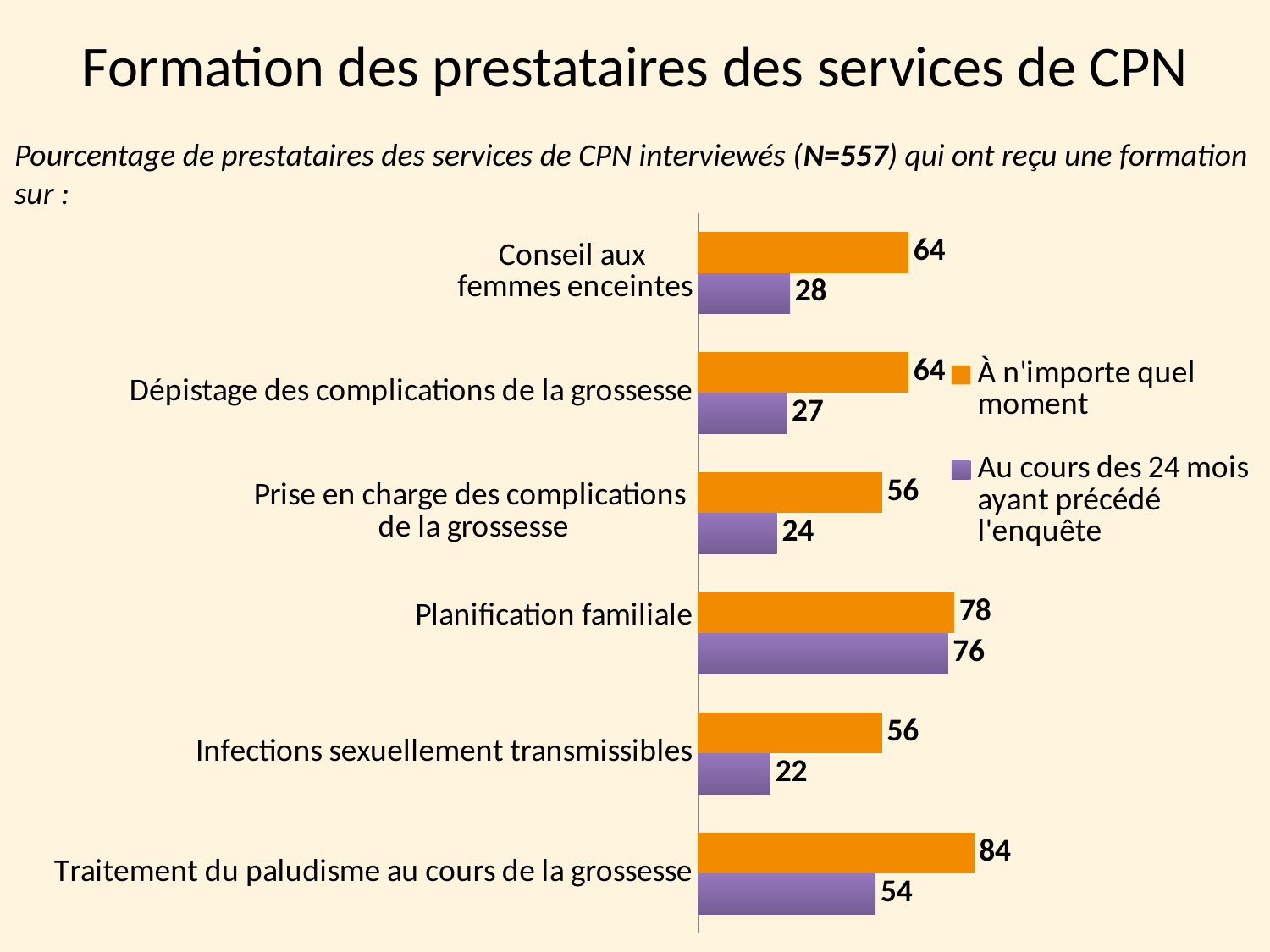

Formation des prestataires des services de CPN
Pourcentage de prestataires des services de CPN interviewés (N=557) qui ont reçu une formation sur :

### Chart

| Category | Au cours des 24 mois ayant précédé l'enquête | À n'importe quel moment |
|---|---|---|
| Traitement du paludisme au cours de la grossesse | 54.0 | 84.0 |
| Infections sexuellement transmissibles | 22.0 | 56.0 |
| Planification familiale
 | 76.0 | 78.0 |
| Prise en charge des complications
de la grossesse | 24.0 | 56.0 |
| Dépistage des complications de la grossesse | 27.0 | 64.0 |
| Conseil aux
femmes enceintes | 28.0 | 64.0 |